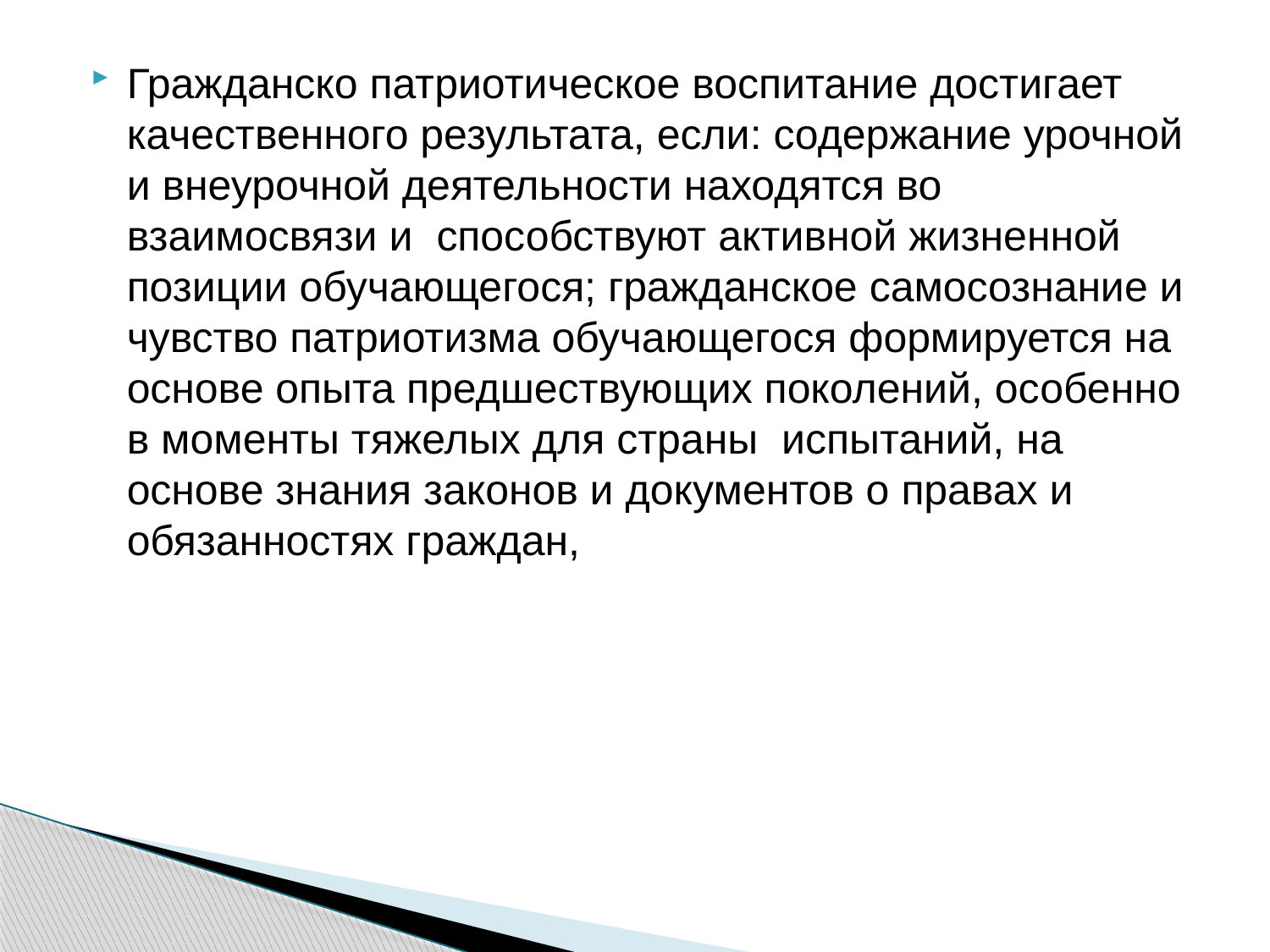

Гражданско патриотическое воспитание достигает качественного результата, если: содержание урочной и внеурочной деятельности находятся во взаимосвязи и  способствуют активной жизненной позиции обучающегося; гражданское самосознание и чувство патриотизма обучающегося формируется на основе опыта предшествующих поколений, особенно в моменты тяжелых для страны  испытаний, на основе знания законов и документов о правах и обязанностях граждан,